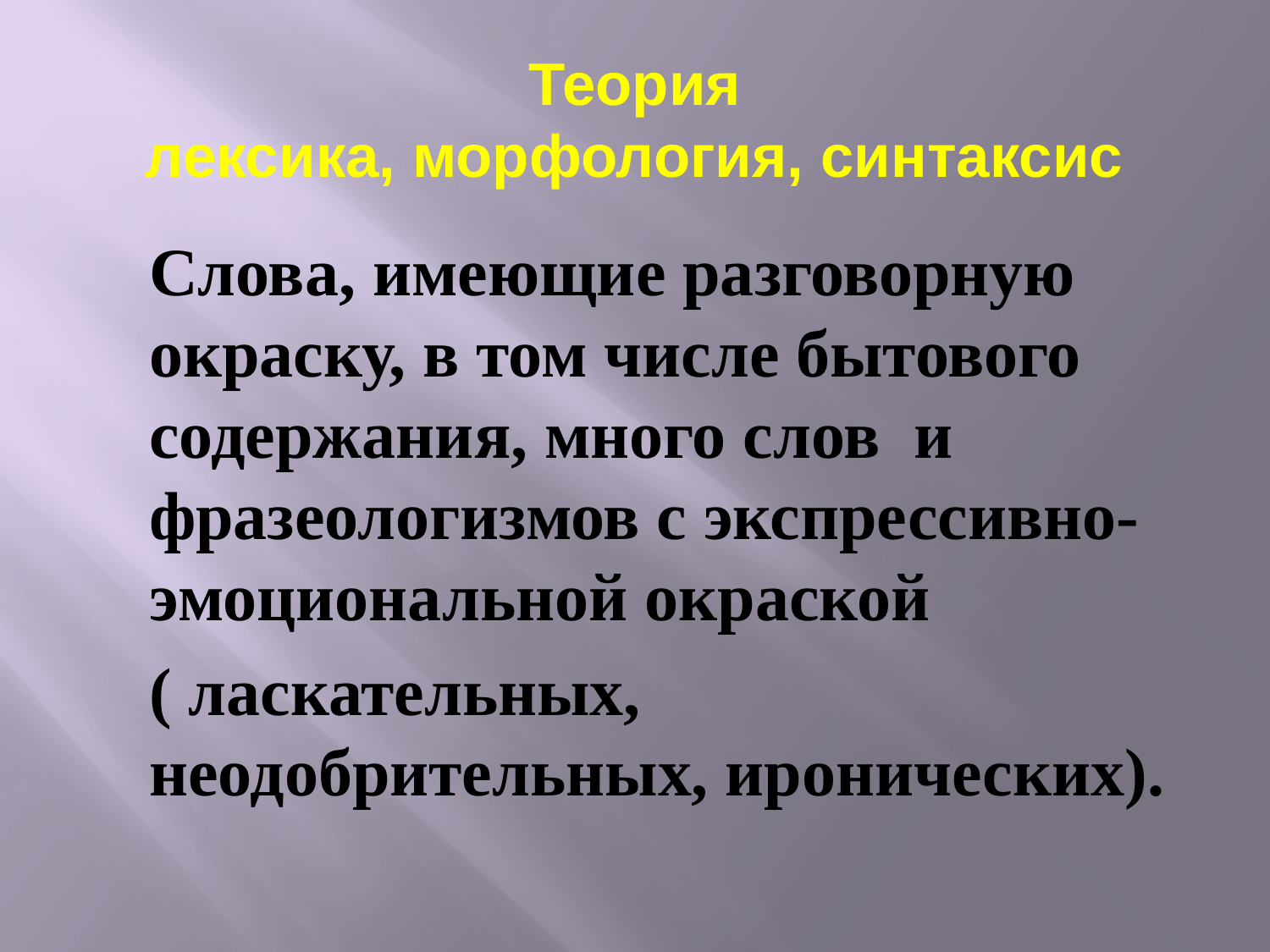

# Теория лексика, морфология, синтаксис
	Слова, имеющие разговорную окраску, в том числе бытового содержания, много слов  и фразеологизмов с экспрессивно- эмоциональной окраской
	( ласкательных, неодобрительных, иронических).